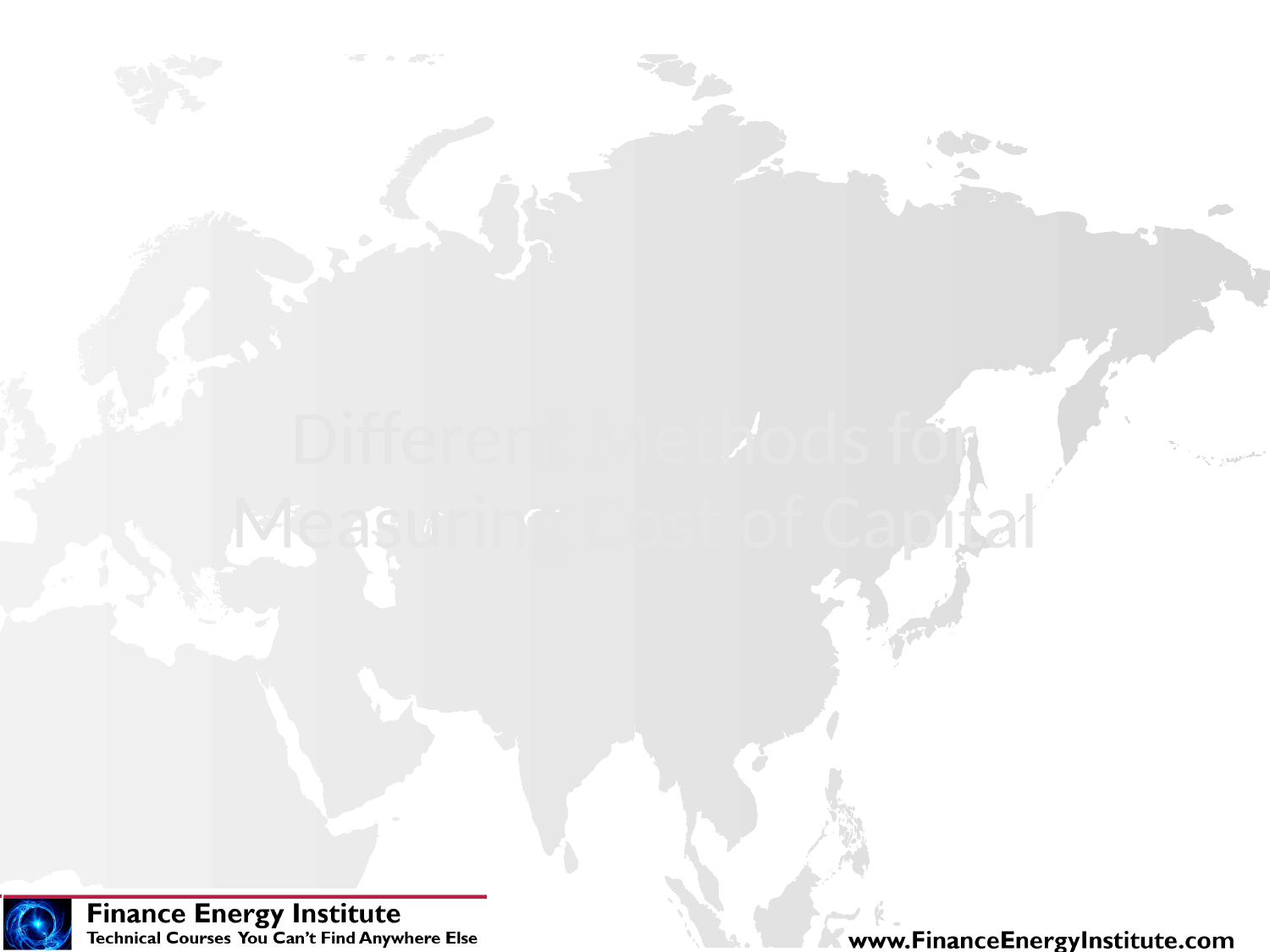

# Different Methods for Measuring Cost of Capital